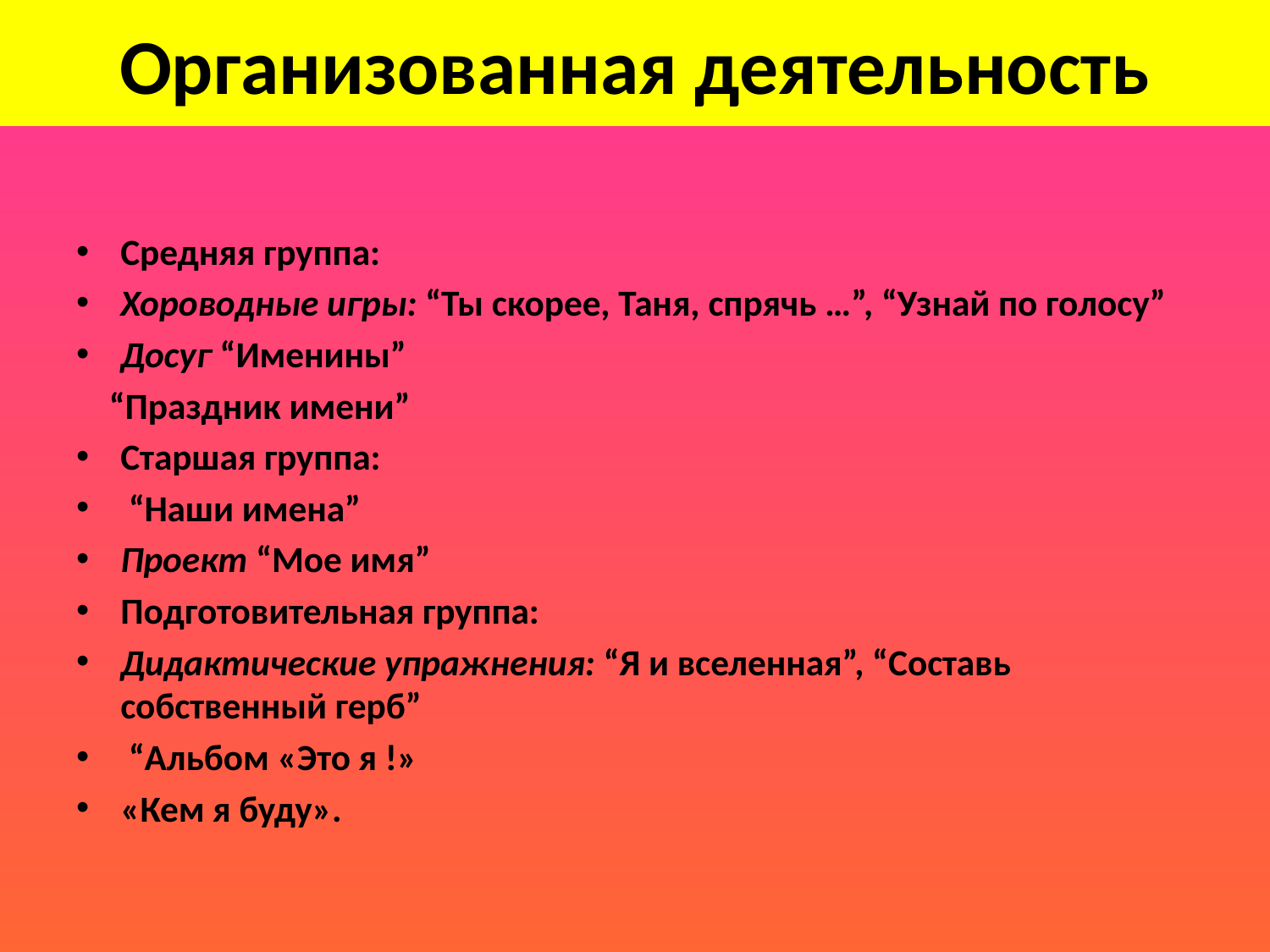

# Организованная деятельность
Средняя группа:
Хороводные игры: “Ты скорее, Таня, спрячь …”, “Узнай по голосу”
Досуг “Именины”
    “Праздник имени”
Старшая группа:
 “Наши имена”
Проект “Мое имя”
Подготовительная группа:
Дидактические упражнения: “Я и вселенная”, “Составь собственный герб”
 “Альбом «Это я !»
«Кем я буду».